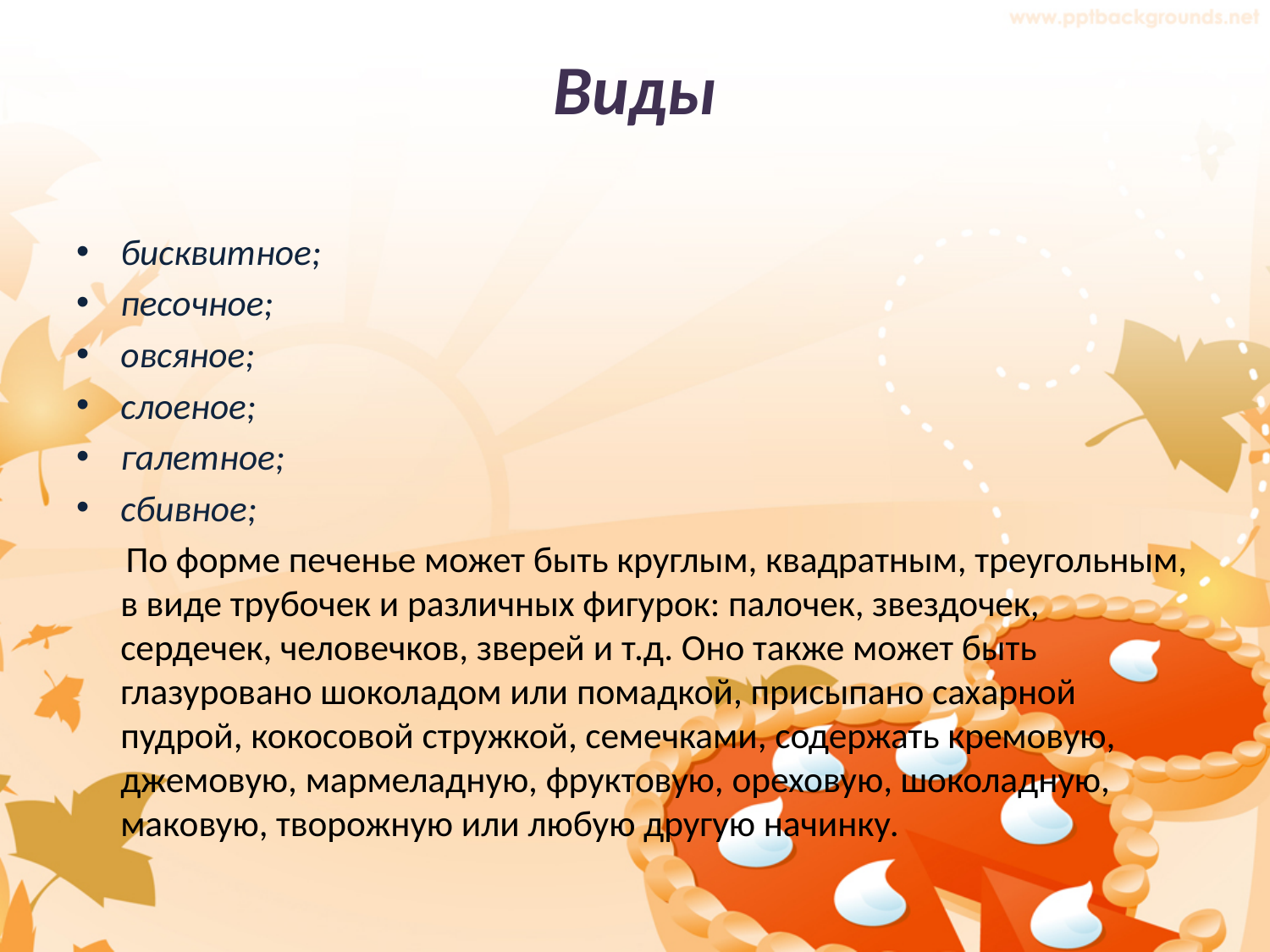

# Виды
бисквитное;
песочное;
овсяное;
слоеное;
галетное;
сбивное;
      По форме печенье может быть круглым, квадратным, треугольным, в виде трубочек и различных фигурок: палочек, звездочек, сердечек, человечков, зверей и т.д. Оно также может быть глазуровано шоколадом или помадкой, присыпано сахарной пудрой, кокосовой стружкой, семечками, содержать кремовую, джемовую, мармеладную, фруктовую, ореховую, шоколадную, маковую, творожную или любую другую начинку.